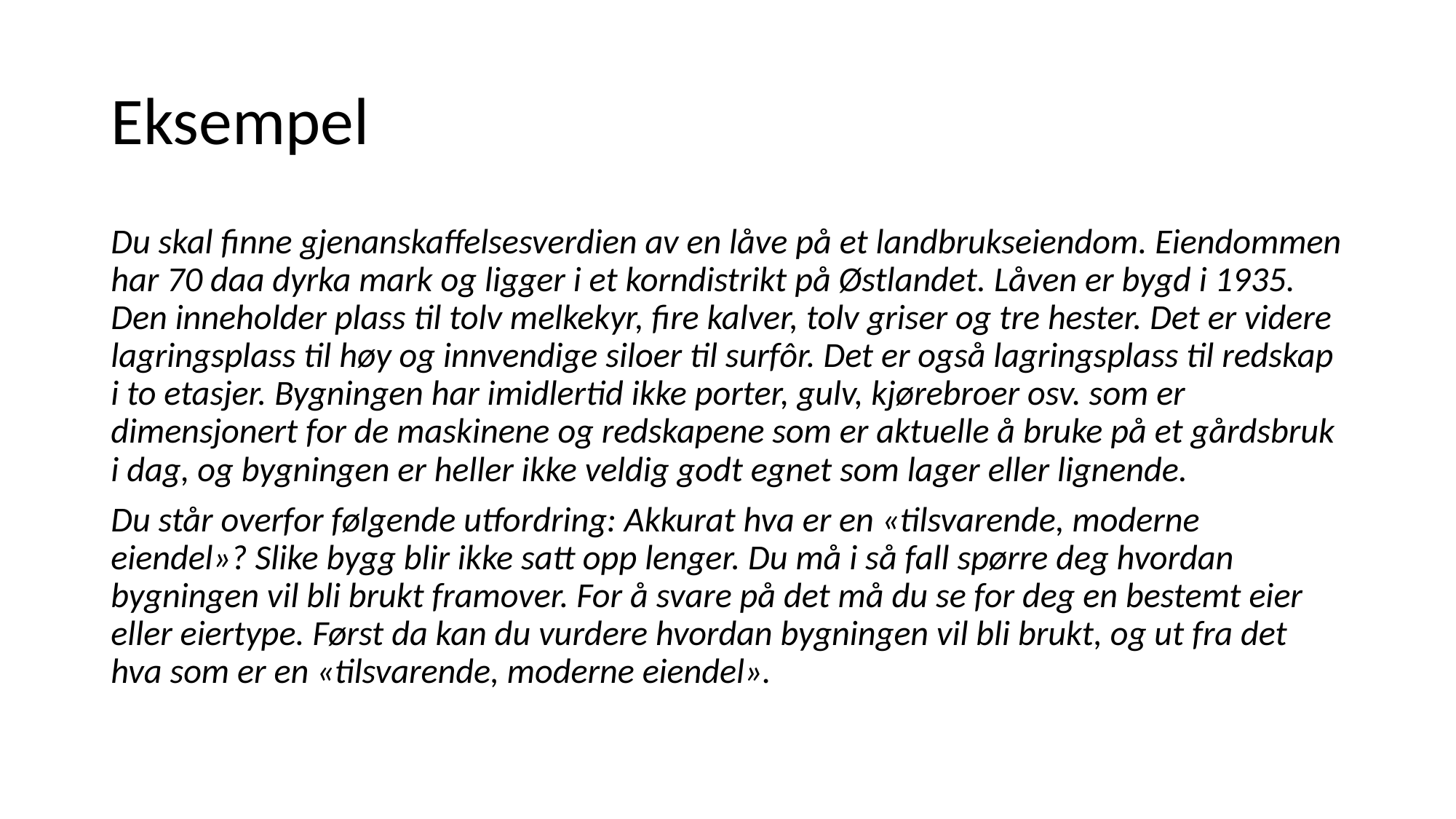

# Eksempel
Du skal finne gjenanskaffelsesverdien av en låve på et landbrukseiendom. Eiendommen har 70 daa dyrka mark og ligger i et korndistrikt på Østlandet. Låven er bygd i 1935. Den inneholder plass til tolv melkekyr, fire kalver, tolv griser og tre hester. Det er videre lagringsplass til høy og innvendige siloer til surfôr. Det er også lagringsplass til redskap i to etasjer. Bygningen har imidlertid ikke porter, gulv, kjørebroer osv. som er dimensjonert for de maskinene og redskapene som er aktuelle å bruke på et gårdsbruk i dag, og bygningen er heller ikke veldig godt egnet som lager eller lignende.
Du står overfor følgende utfordring: Akkurat hva er en «tilsvarende, moderne eiendel»? Slike bygg blir ikke satt opp lenger. Du må i så fall spørre deg hvordan bygningen vil bli brukt framover. For å svare på det må du se for deg en bestemt eier eller eiertype. Først da kan du vurdere hvordan bygningen vil bli brukt, og ut fra det hva som er en «tilsvarende, moderne eiendel».